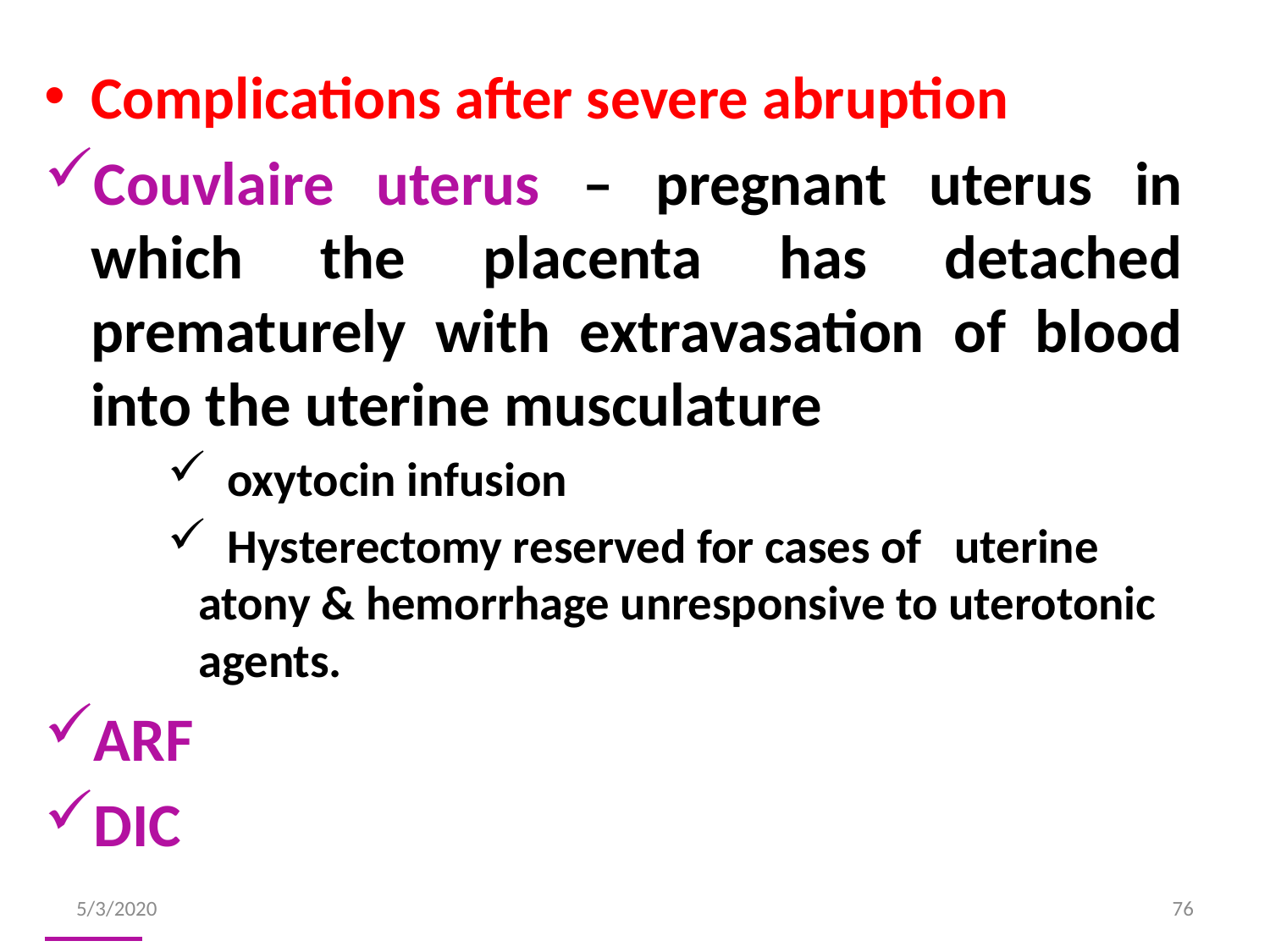

Complications after severe abruption
Couvlaire uterus – pregnant uterus in which the placenta has detached prematurely with extravasation of blood into the uterine musculature
  oxytocin infusion
  Hysterectomy reserved for cases of   uterine atony & hemorrhage unresponsive to uterotonic agents.
ARF
DIC

5/3/2020
76